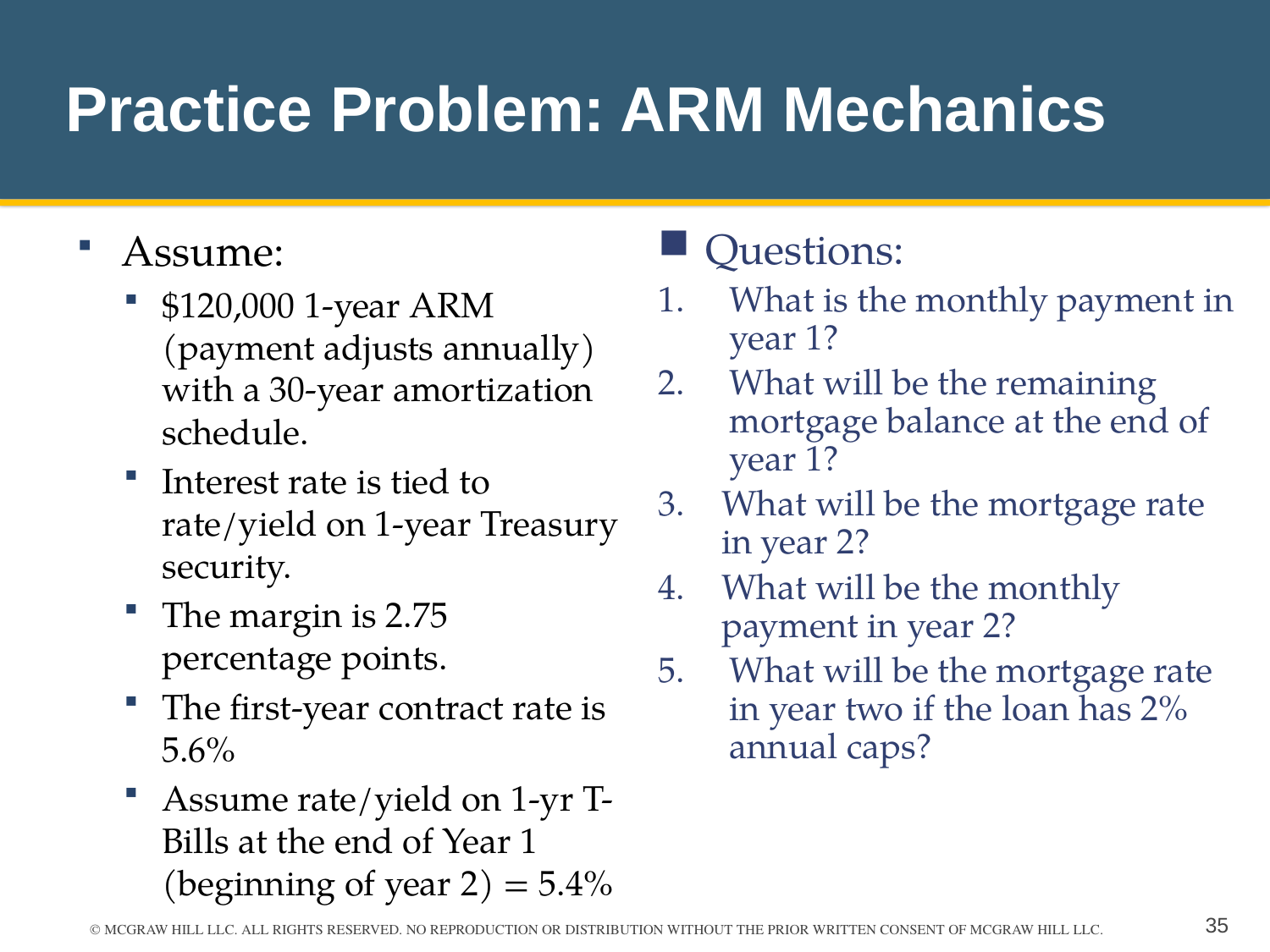

# Practice Problem: ARM Mechanics
Assume:
$120,000 1-year ARM (payment adjusts annually) with a 30-year amortization schedule.
Interest rate is tied to rate/yield on 1-year Treasury security.
The margin is 2.75 percentage points.
The first-year contract rate is 5.6%
Assume rate/yield on 1-yr T-Bills at the end of Year 1 (beginning of year 2) = 5.4%

Questions:
What is the monthly payment in year 1?
What will be the remaining mortgage balance at the end of year 1?
What will be the mortgage rate in year 2?
What will be the monthly payment in year 2?
What will be the mortgage rate in year two if the loan has 2% annual caps?

© MCGRAW HILL LLC. ALL RIGHTS RESERVED. NO REPRODUCTION OR DISTRIBUTION WITHOUT THE PRIOR WRITTEN CONSENT OF MCGRAW HILL LLC.
35